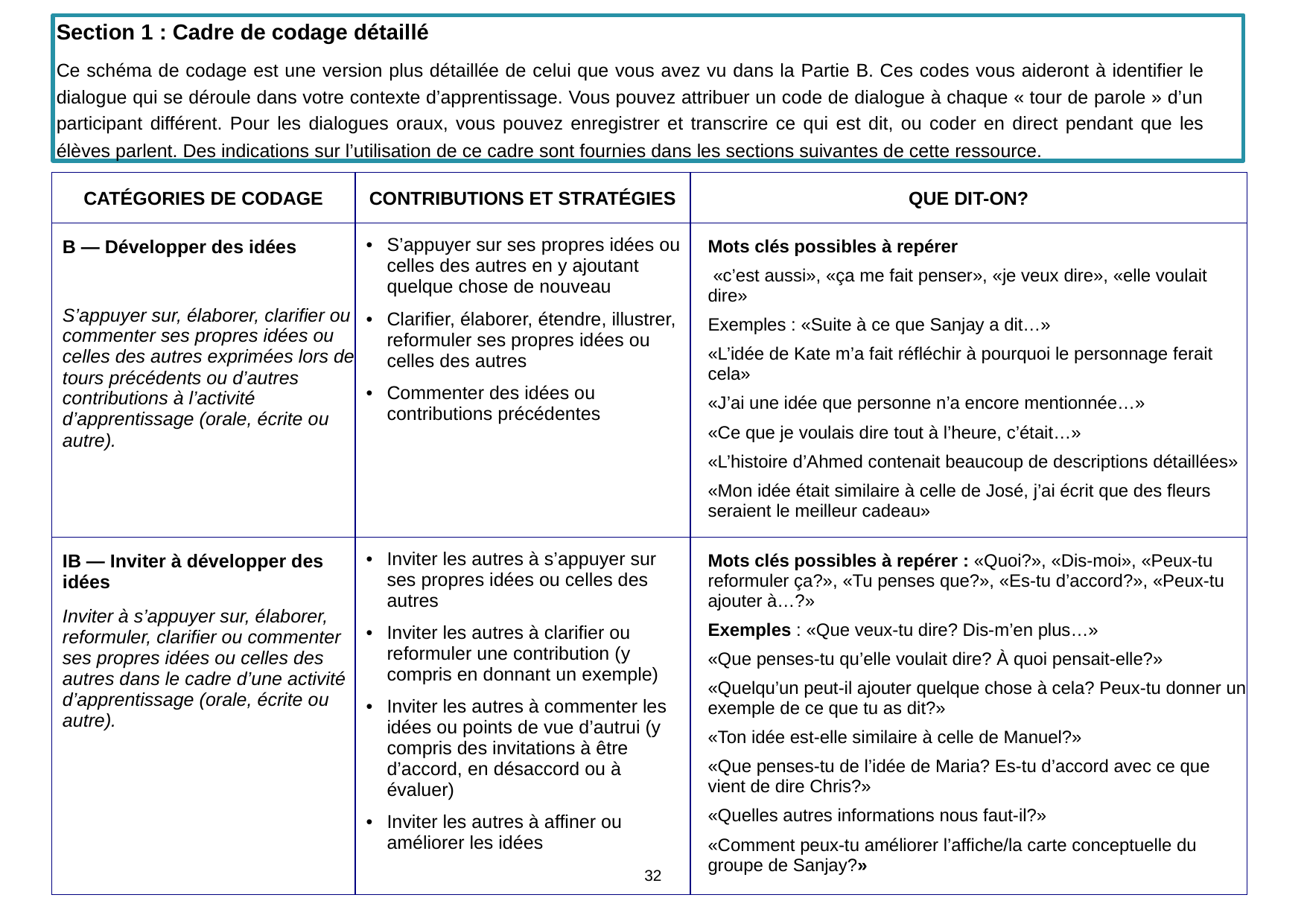

Section 1 : Cadre de codage détaillé
Ce schéma de codage est une version plus détaillée de celui que vous avez vu dans la Partie B. Ces codes vous aideront à identifier le dialogue qui se déroule dans votre contexte d’apprentissage. Vous pouvez attribuer un code de dialogue à chaque « tour de parole » d’un participant différent. Pour les dialogues oraux, vous pouvez enregistrer et transcrire ce qui est dit, ou coder en direct pendant que les élèves parlent. Des indications sur l’utilisation de ce cadre sont fournies dans les sections suivantes de cette ressource.
| CATÉGORIES DE CODAGE | CONTRIBUTIONS ET STRATÉGIES | QUE DIT-ON? |
| --- | --- | --- |
| B — Développer des idées S’appuyer sur, élaborer, clarifier ou commenter ses propres idées ou celles des autres exprimées lors de tours précédents ou d’autres contributions à l’activité d’apprentissage (orale, écrite ou autre). | S’appuyer sur ses propres idées ou celles des autres en y ajoutant quelque chose de nouveau Clarifier, élaborer, étendre, illustrer, reformuler ses propres idées ou celles des autres Commenter des idées ou contributions précédentes | Mots clés possibles à repérer «c’est aussi», «ça me fait penser», «je veux dire», «elle voulait dire» Exemples : «Suite à ce que Sanjay a dit…» «L’idée de Kate m’a fait réfléchir à pourquoi le personnage ferait cela» «J’ai une idée que personne n’a encore mentionnée…» «Ce que je voulais dire tout à l’heure, c’était…» «L’histoire d’Ahmed contenait beaucoup de descriptions détaillées» «Mon idée était similaire à celle de José, j’ai écrit que des fleurs seraient le meilleur cadeau» |
| IB — Inviter à développer des idées Inviter à s’appuyer sur, élaborer, reformuler, clarifier ou commenter ses propres idées ou celles des autres dans le cadre d’une activité d’apprentissage (orale, écrite ou autre). | Inviter les autres à s’appuyer sur ses propres idées ou celles des autres Inviter les autres à clarifier ou reformuler une contribution (y compris en donnant un exemple) Inviter les autres à commenter les idées ou points de vue d’autrui (y compris des invitations à être d’accord, en désaccord ou à évaluer) Inviter les autres à affiner ou améliorer les idées | Mots clés possibles à repérer : «Quoi?», «Dis-moi», «Peux-tu reformuler ça?», «Tu penses que?», «Es-tu d’accord?», «Peux-tu ajouter à…?» Exemples : «Que veux-tu dire? Dis-m’en plus…» «Que penses-tu qu’elle voulait dire? À quoi pensait-elle?» «Quelqu’un peut-il ajouter quelque chose à cela? Peux-tu donner un exemple de ce que tu as dit?» «Ton idée est-elle similaire à celle de Manuel?» «Que penses-tu de l’idée de Maria? Es-tu d’accord avec ce que vient de dire Chris?» «Quelles autres informations nous faut-il?» «Comment peux-tu améliorer l’affiche/la carte conceptuelle du groupe de Sanjay?» |
32